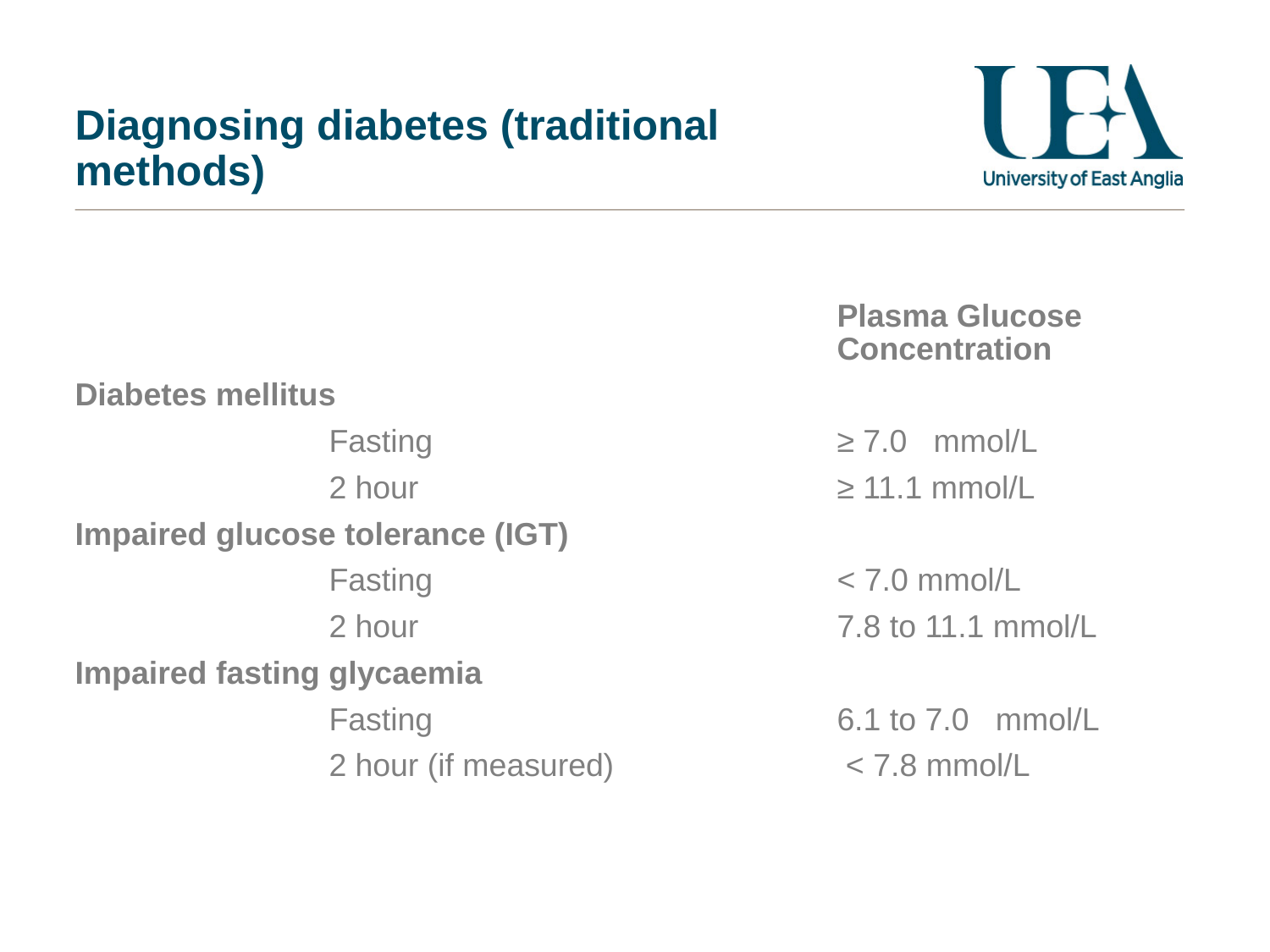

# Diagnosing diabetes (traditional methods)
				                         	Plasma Glucose 							Concentration
Diabetes mellitus
		Fasting				≥ 7.0   mmol/L
		2 hour				≥ 11.1 mmol/L
Impaired glucose tolerance (IGT)
		Fasting				< 7.0 mmol/L
		2 hour				7.8 to 11.1 mmol/L
Impaired fasting glycaemia
		Fasting				6.1 to 7.0   mmol/L
		2 hour (if measured)		 < 7.8 mmol/L